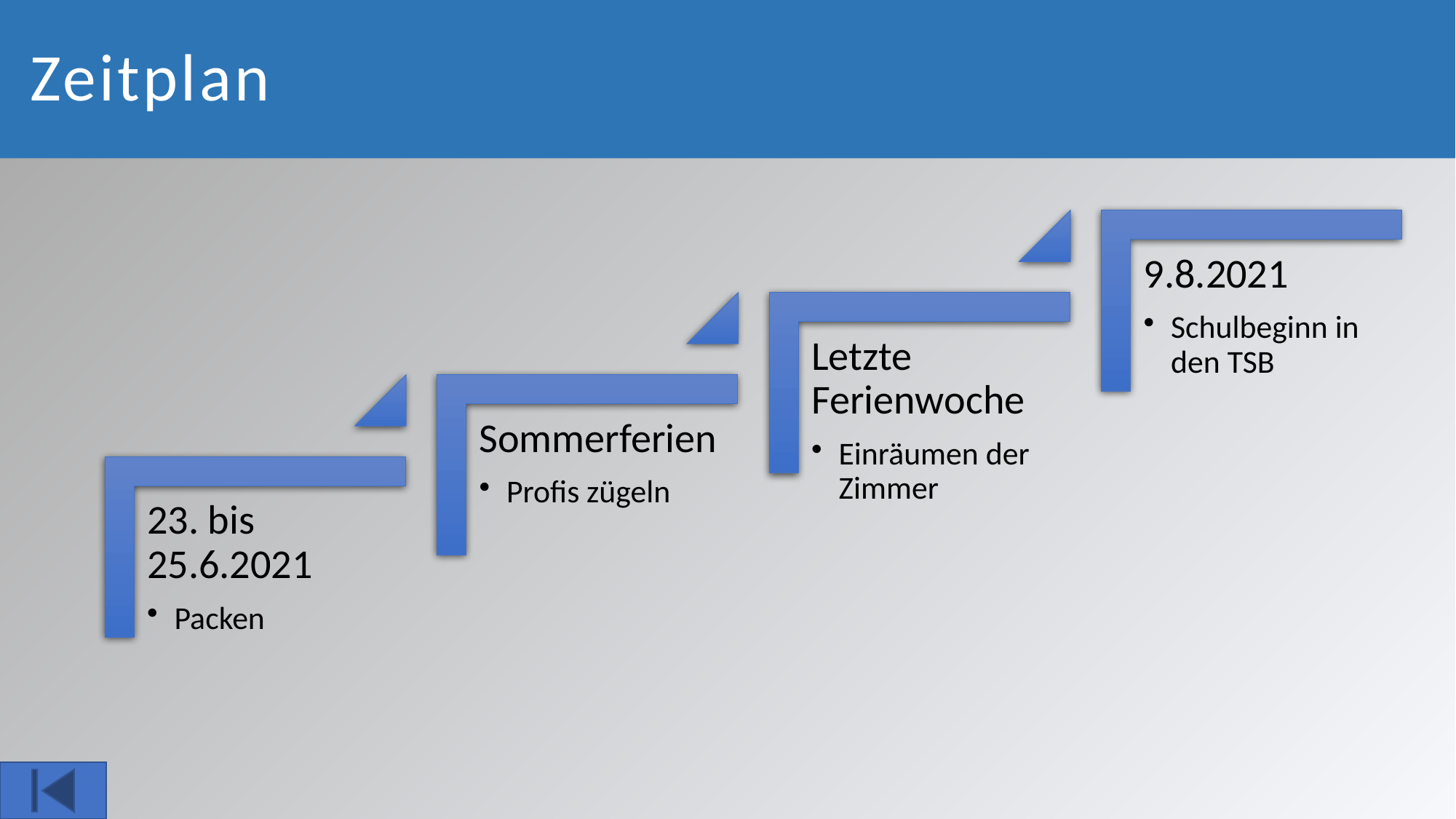

# Zeitplan
23. bis 25.6.2021
Packen
Sommerferien
Profis zügeln
Letzte Ferienwoche
Einräumen der Zimmer
9.8.2021
Schulbeginn in den TSB